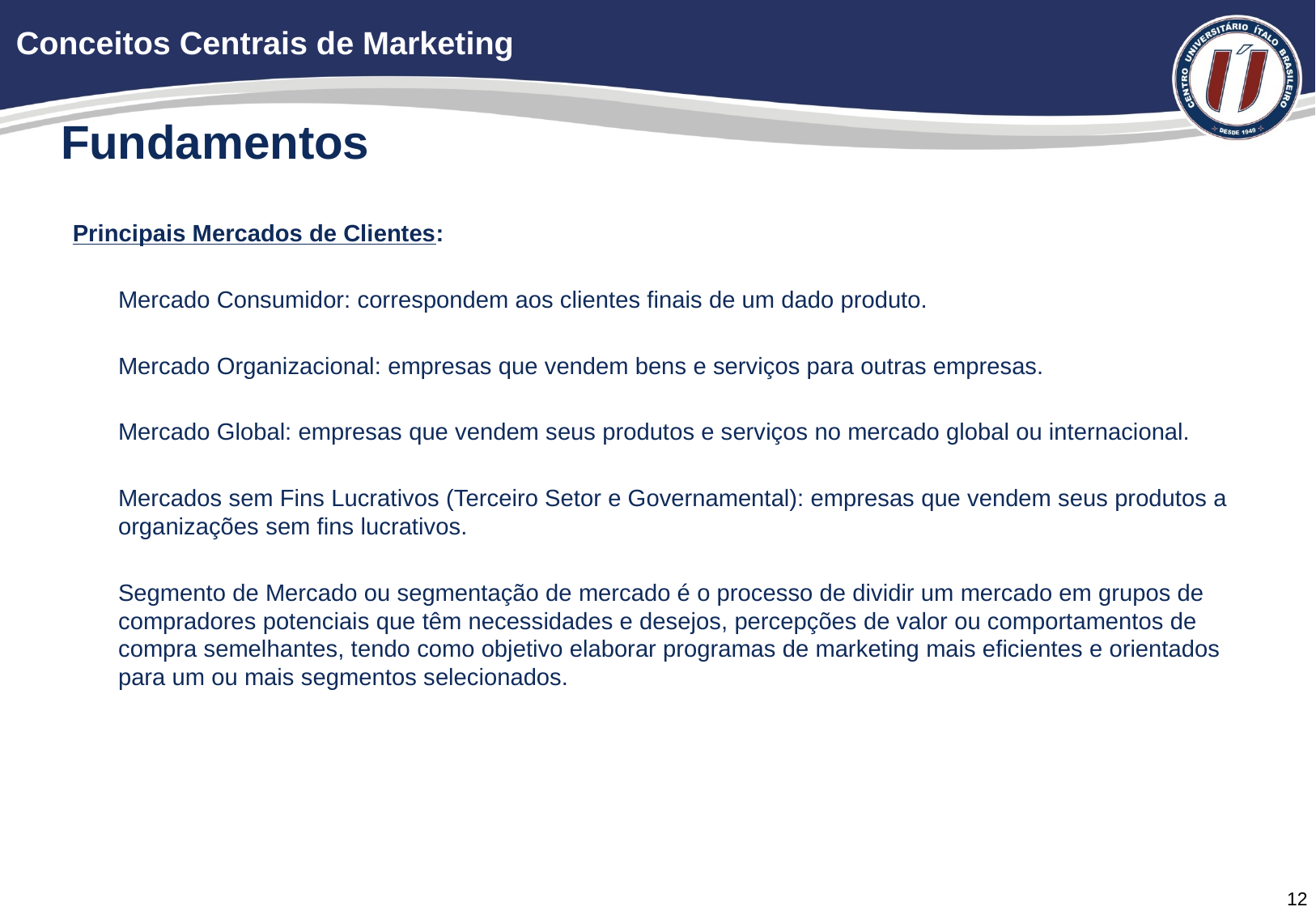

Conceitos Centrais de Marketing
# Fundamentos
Principais Mercados de Clientes:

	Mercado Consumidor: correspondem aos clientes finais de um dado produto.

	Mercado Organizacional: empresas que vendem bens e serviços para outras empresas.

	Mercado Global: empresas que vendem seus produtos e serviços no mercado global ou internacional.

	Mercados sem Fins Lucrativos (Terceiro Setor e Governamental): empresas que vendem seus produtos a organizações sem fins lucrativos.

	Segmento de Mercado ou segmentação de mercado é o processo de dividir um mercado em grupos de compradores potenciais que têm necessidades e desejos, percepções de valor ou comportamentos de compra semelhantes, tendo como objetivo elaborar programas de marketing mais eficientes e orientados para um ou mais segmentos selecionados.

12